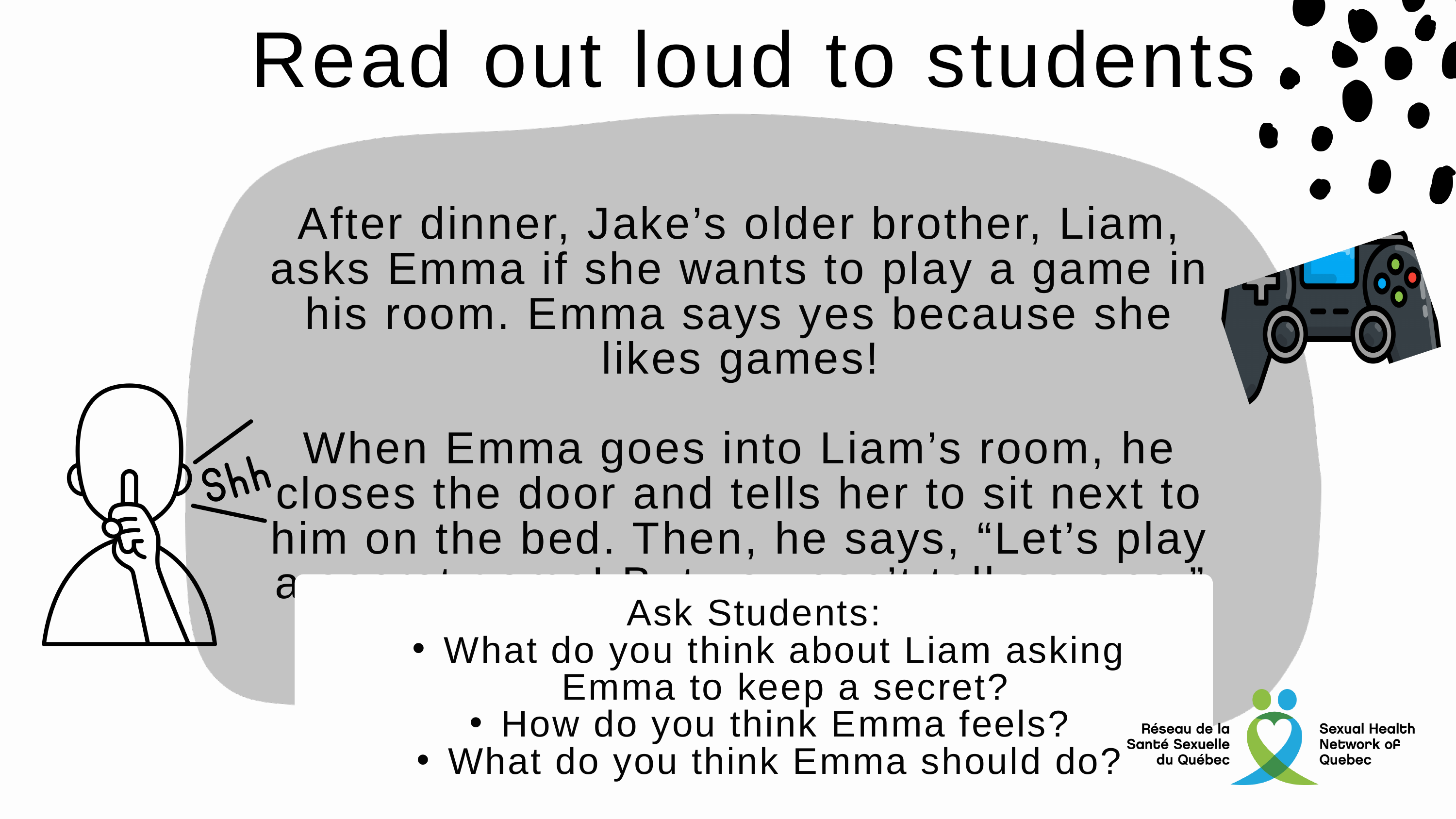

Read out loud to students

After dinner, Jake’s older brother, Liam, asks Emma if she wants to play a game in his room. Emma says yes because she likes games!

When Emma goes into Liam’s room, he closes the door and tells her to sit next to him on the bed. Then, he says, “Let’s play a secret game! But you can’t tell anyone.”

Ask Students:
What do you think about Liam asking Emma to keep a secret?
How do you think Emma feels?
What do you think Emma should do?